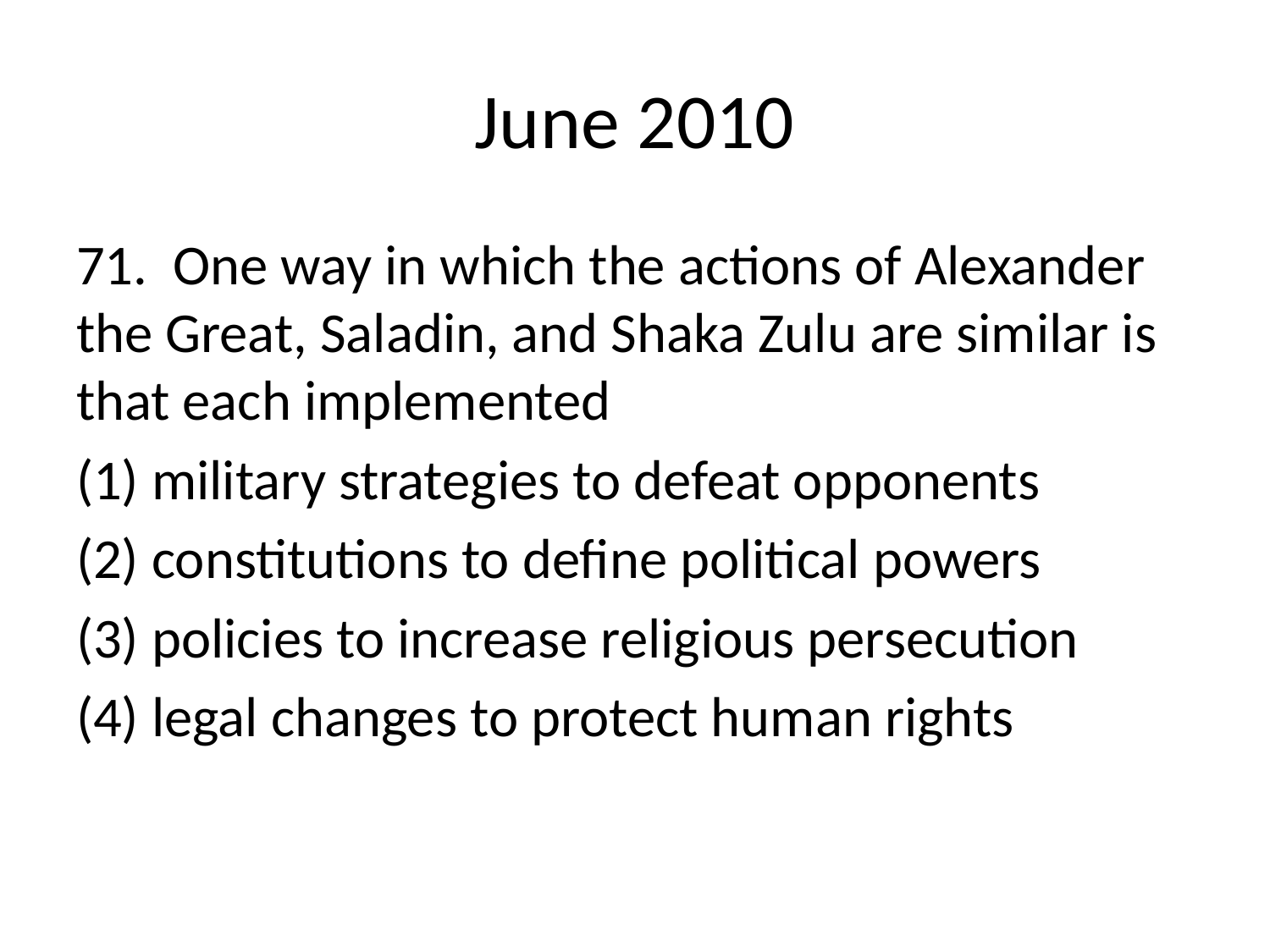

# June 2010
71.  One way in which the actions of Alexander the Great, Saladin, and Shaka Zulu are similar is that each implemented
(1) military strategies to defeat opponents
(2) constitutions to define political powers
(3) policies to increase religious persecution
(4) legal changes to protect human rights